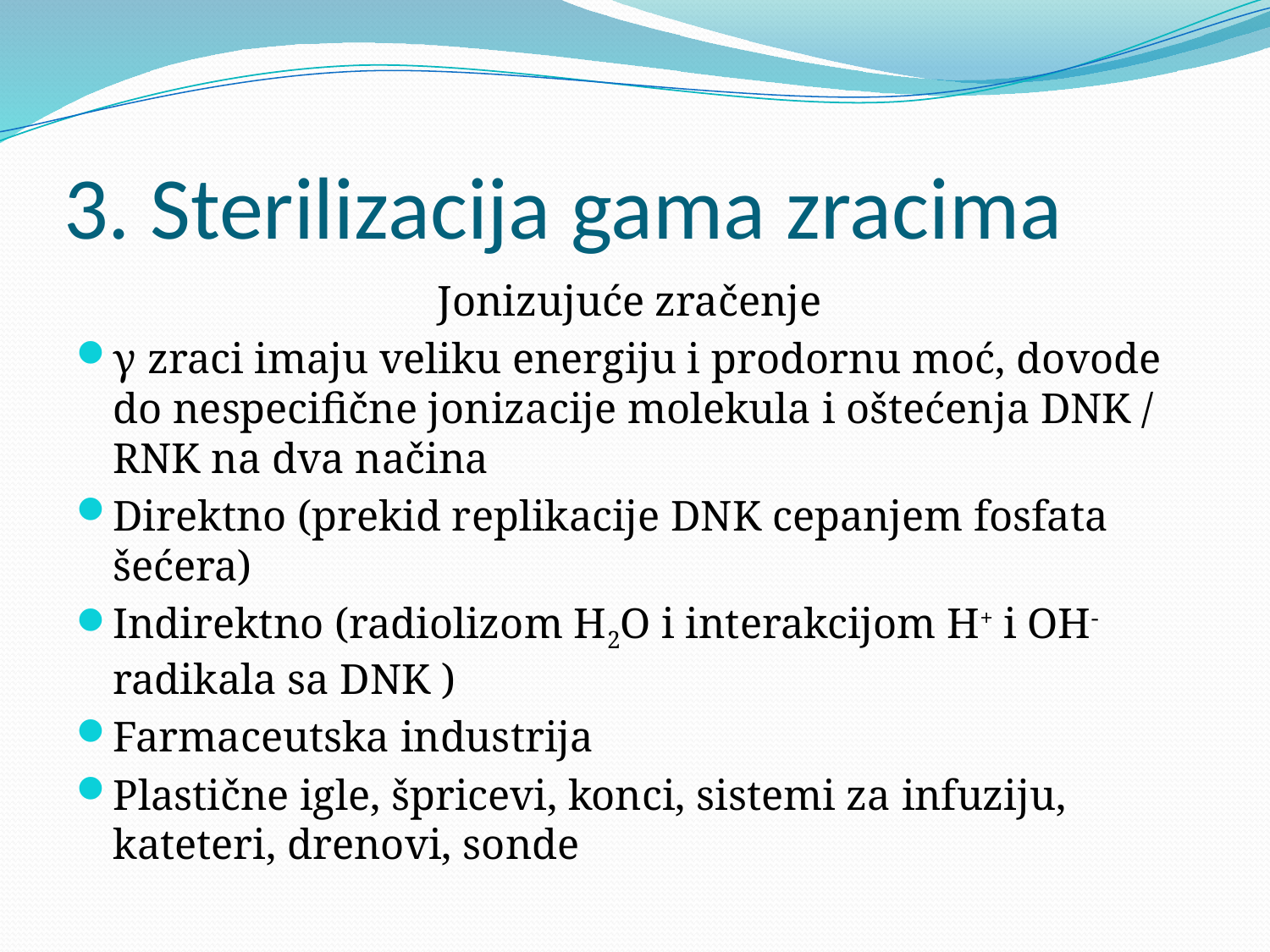

# 3. Sterilizacija gama zracima
Jonizujuće zračenje
γ zraci imaju veliku energiju i prodornu moć, dovode do nespecifične jonizacije molekula i oštećenja DNK / RNK na dva načina
Direktno (prekid replikacije DNK cepanjem fosfata šećera)
Indirektno (radiolizom H2O i interakcijom H+ i OH- radikala sa DNK )
Farmaceutska industrija
Plastične igle, špricevi, konci, sistemi za infuziju, kateteri, drenovi, sonde